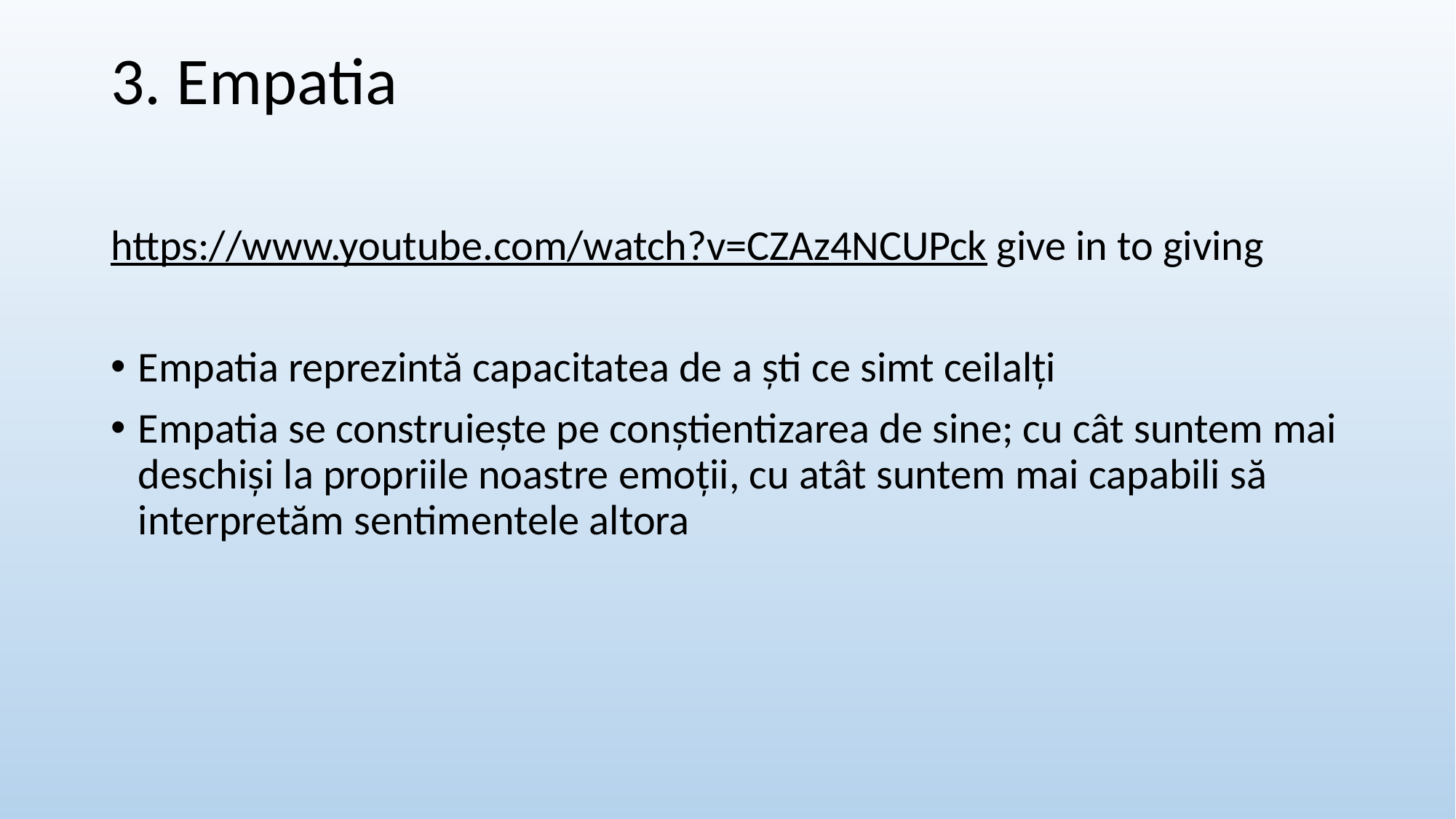

# 3. Empatia
https://www.youtube.com/watch?v=CZAz4NCUPck give in to giving

Empatia reprezintă capacitatea de a ști ce simt ceilalți
Empatia se construiește pe conștientizarea de sine; cu cât suntem mai deschiși la propriile noastre emoții, cu atât suntem mai capabili să interpretăm sentimentele altora